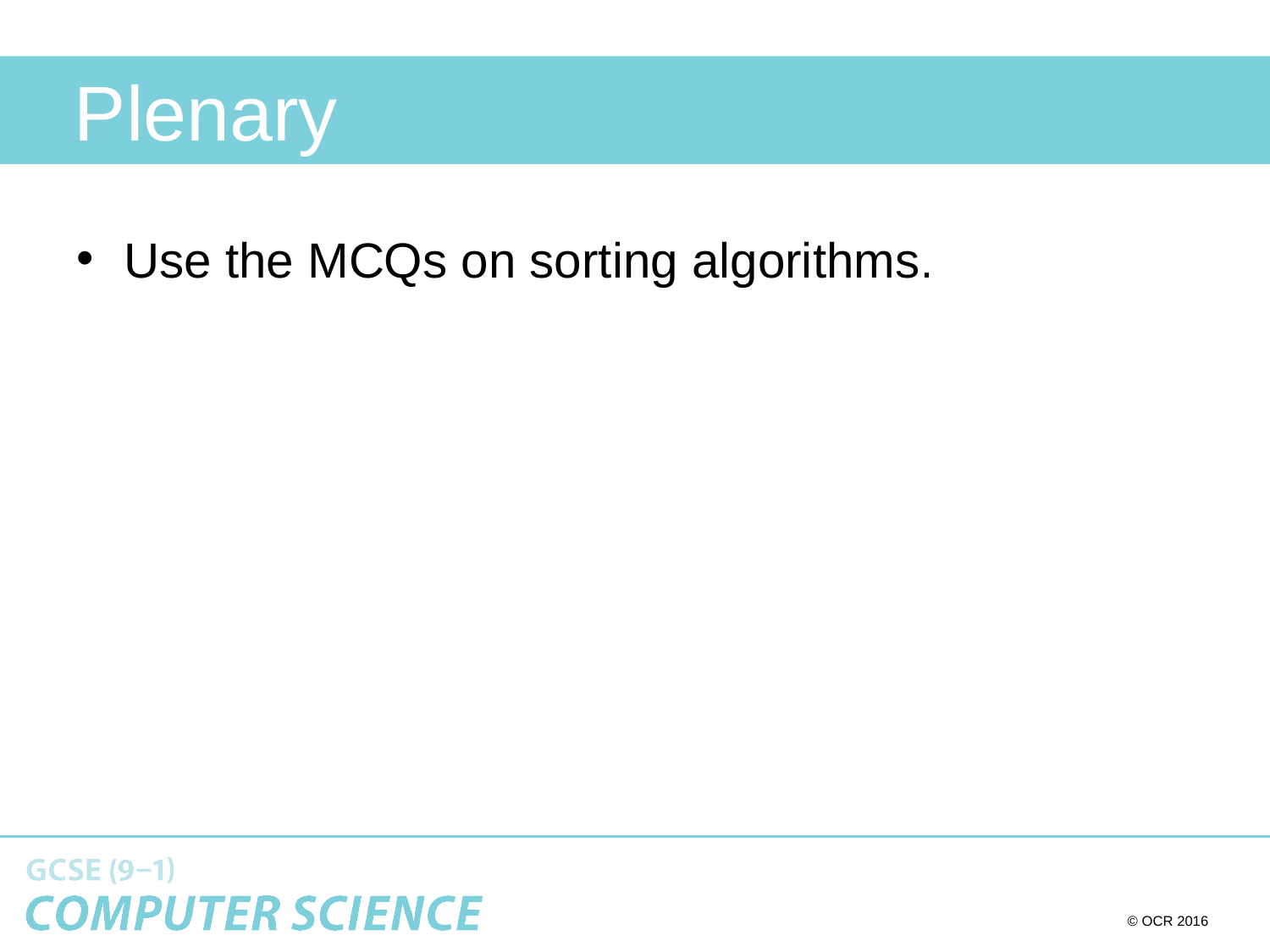

# Plenary
Use the MCQs on sorting algorithms.